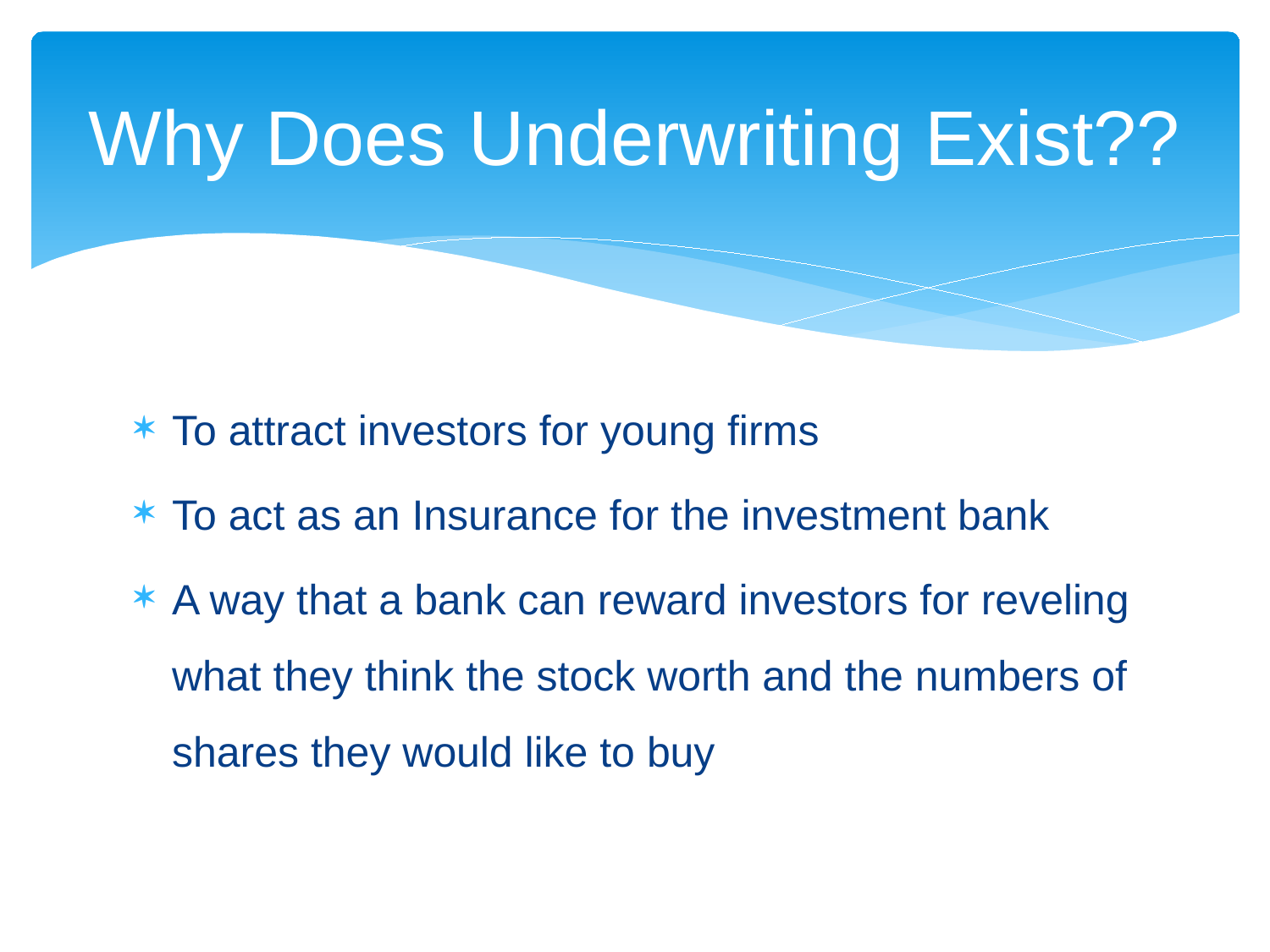

# Why Does Underwriting Exist??
To attract investors for young firms
To act as an Insurance for the investment bank
A way that a bank can reward investors for reveling what they think the stock worth and the numbers of shares they would like to buy